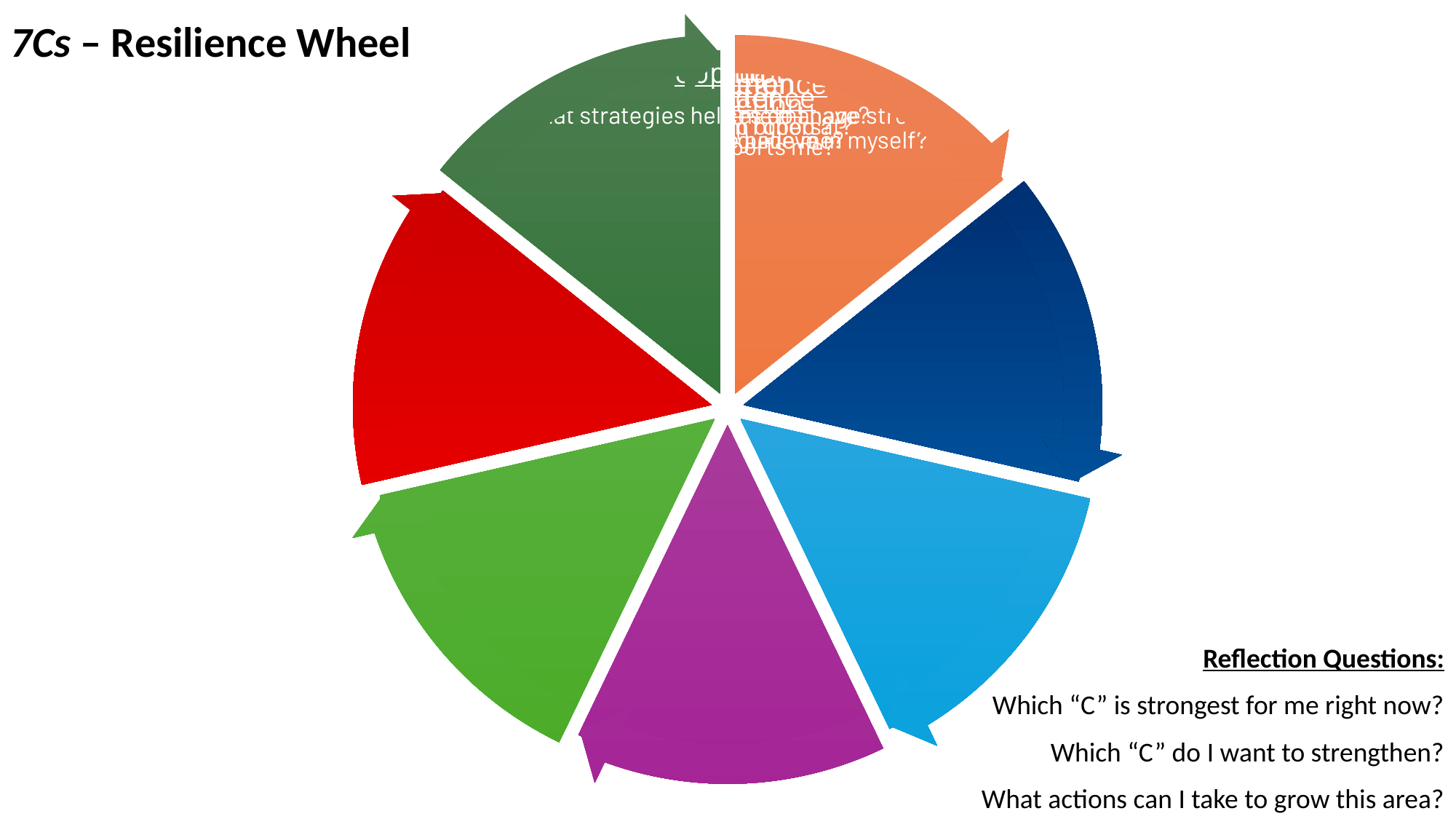

Control
What choices do I have?
Competence
What am I good at?
Confidence
What makes me believe in myself?
Connection
Who supports me?
Character
What values guide me?
Contribution
How do I help others?
Coping
What strategies help me manage stress?
7Cs – Resilience Wheel
Reflection Questions:
Which “C” is strongest for me right now?
Which “C” do I want to strengthen?
What actions can I take to grow this area?